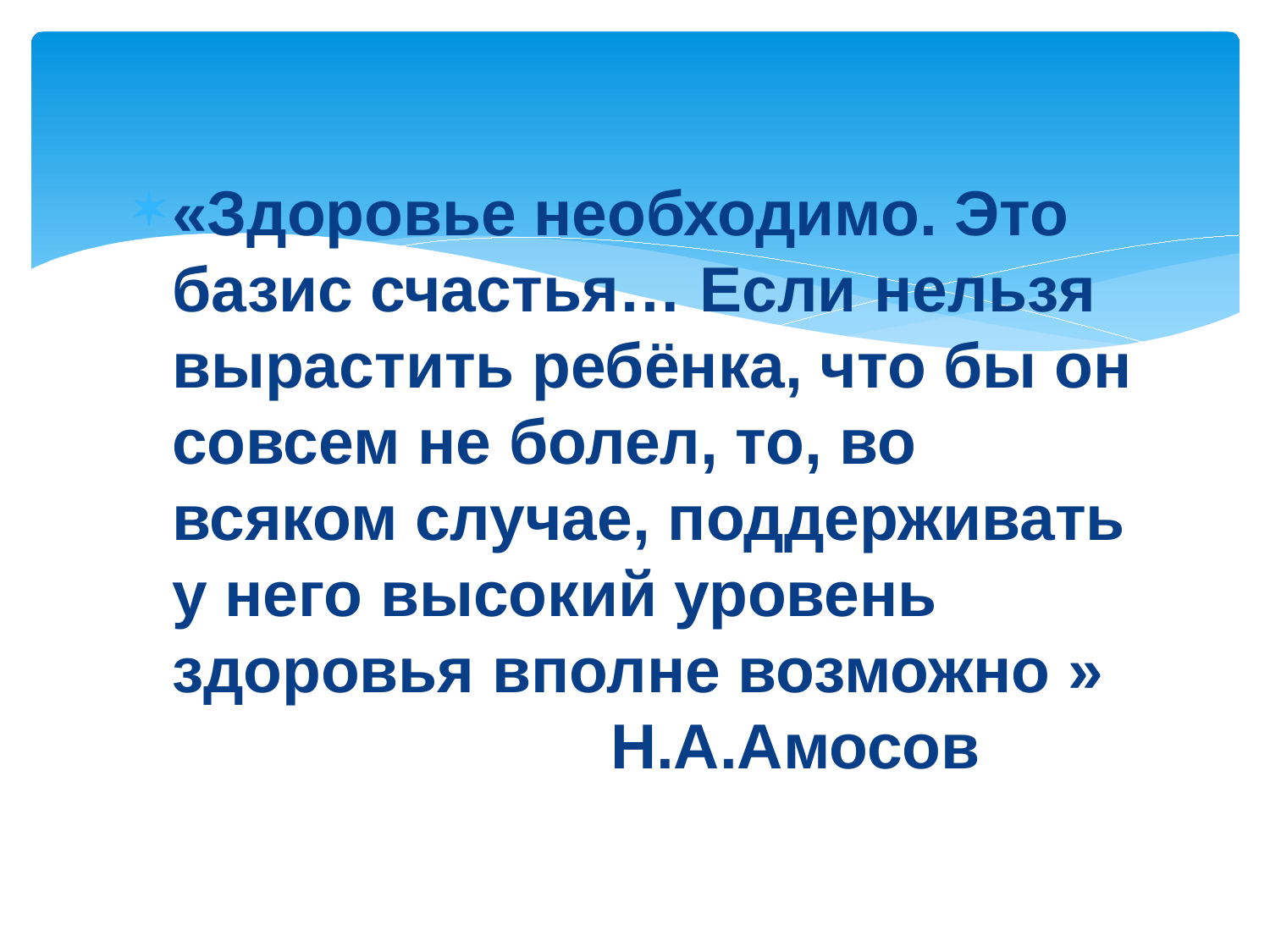

«Здоровье необходимо. Это базис счастья… Если нельзя вырастить ребёнка, что бы он совсем не болел, то, во всяком случае, поддерживать у него высокий уровень здоровья вполне возможно »
                         Н.А.Амосов